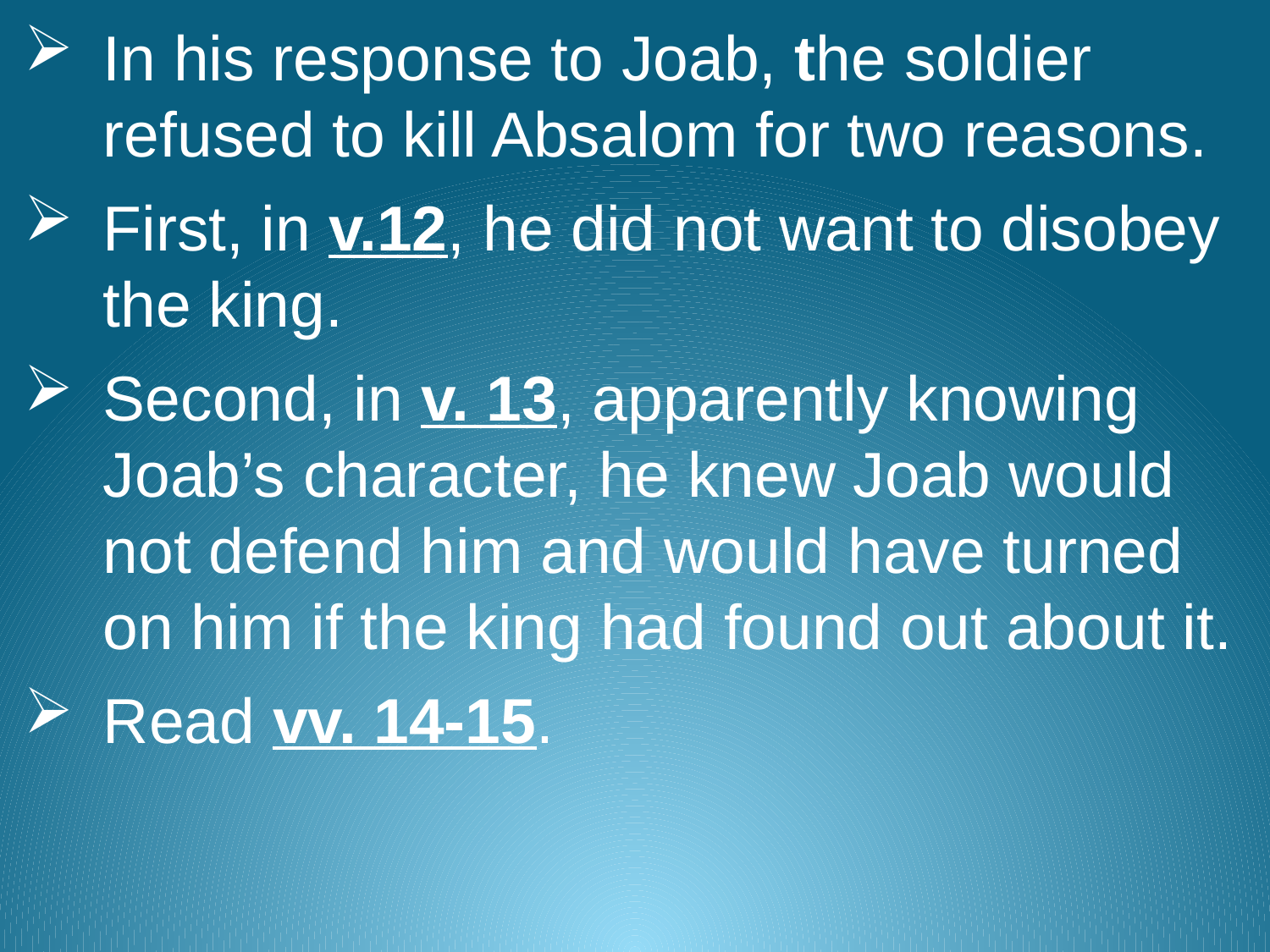

In his response to Joab, the soldier refused to kill Absalom for two reasons.
First, in v.12, he did not want to disobey the king.
Second, in v. 13, apparently knowing Joab’s character, he knew Joab would not defend him and would have turned on him if the king had found out about it.
Read vv. 14-15.